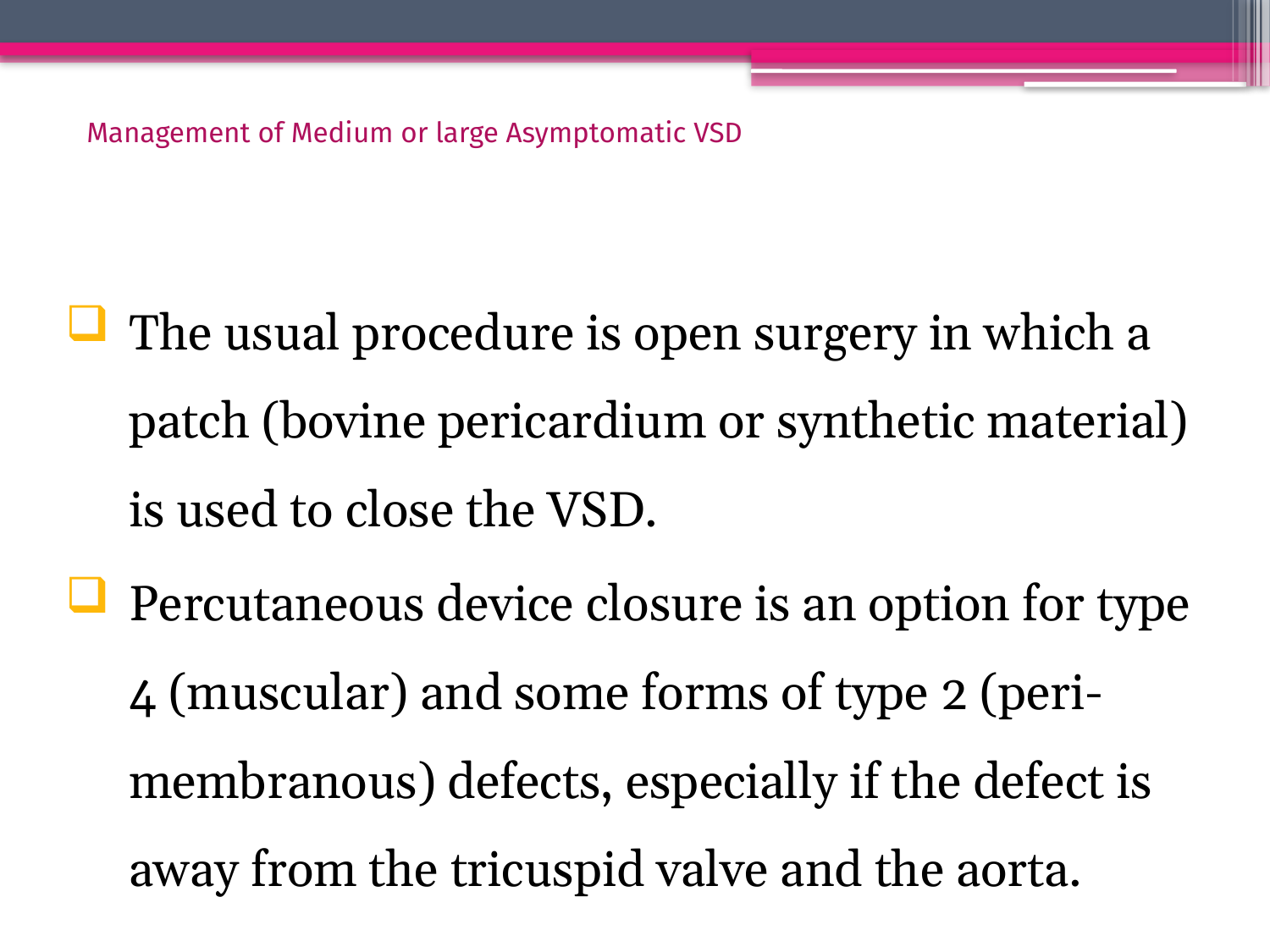

# Management of Medium or large Asymptomatic VSD
The usual procedure is open surgery in which a patch (bovine pericardium or synthetic material) is used to close the VSD.
Percutaneous device closure is an option for type 4 (muscular) and some forms of type 2 (peri-membranous) defects, especially if the defect is away from the tricuspid valve and the aorta.